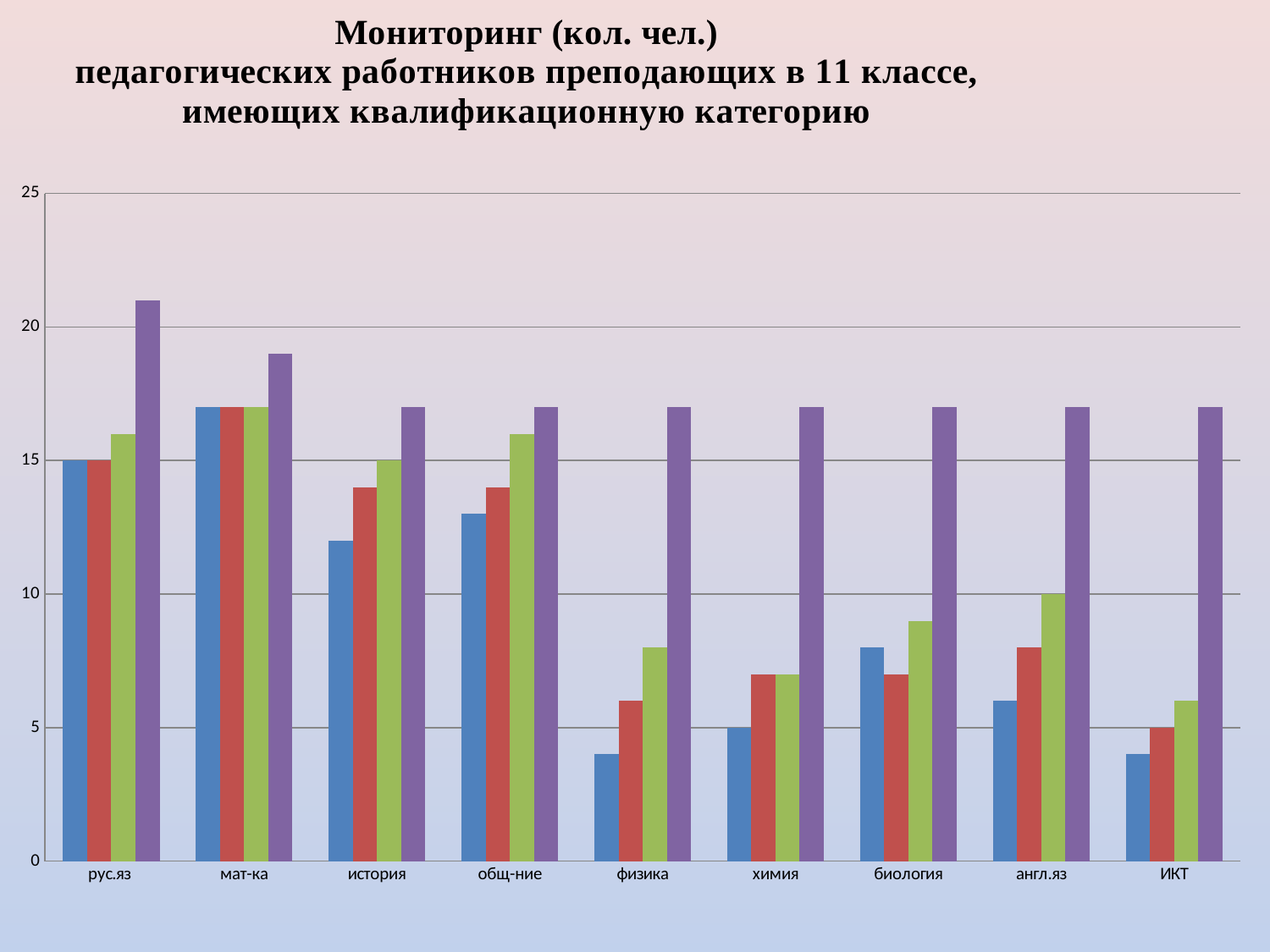

### Chart: Мониторинг (кол. чел.)
 педагогических работников преподающих в 11 классе,
имеющих квалификационную категорию

| Category | 2014-2015 | 2015-2016 | 2016-2017 | всего |
|---|---|---|---|---|
| рус.яз  | 15.0 | 15.0 | 16.0 | 21.0 |
| мат-ка | 17.0 | 17.0 | 17.0 | 19.0 |
| история | 12.0 | 14.0 | 15.0 | 17.0 |
| общ-ние | 13.0 | 14.0 | 16.0 | 17.0 |
| физика | 4.0 | 6.0 | 8.0 | 17.0 |
| химия | 5.0 | 7.0 | 7.0 | 17.0 |
| биология | 8.0 | 7.0 | 9.0 | 17.0 |
| англ.яз | 6.0 | 8.0 | 10.0 | 17.0 |
| ИКТ | 4.0 | 5.0 | 6.0 | 17.0 |